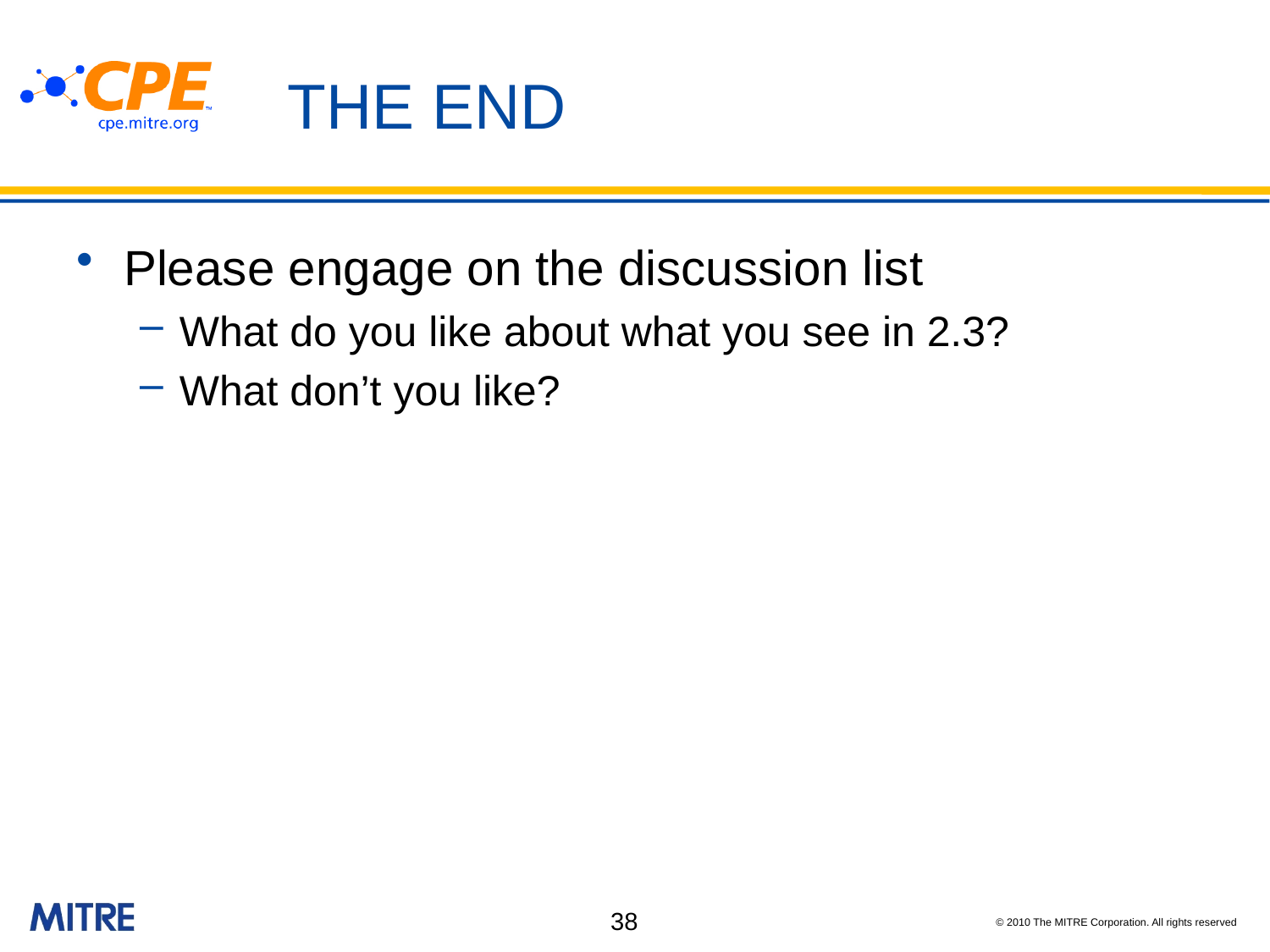

# THE END
Please engage on the discussion list
What do you like about what you see in 2.3?
What don’t you like?
38